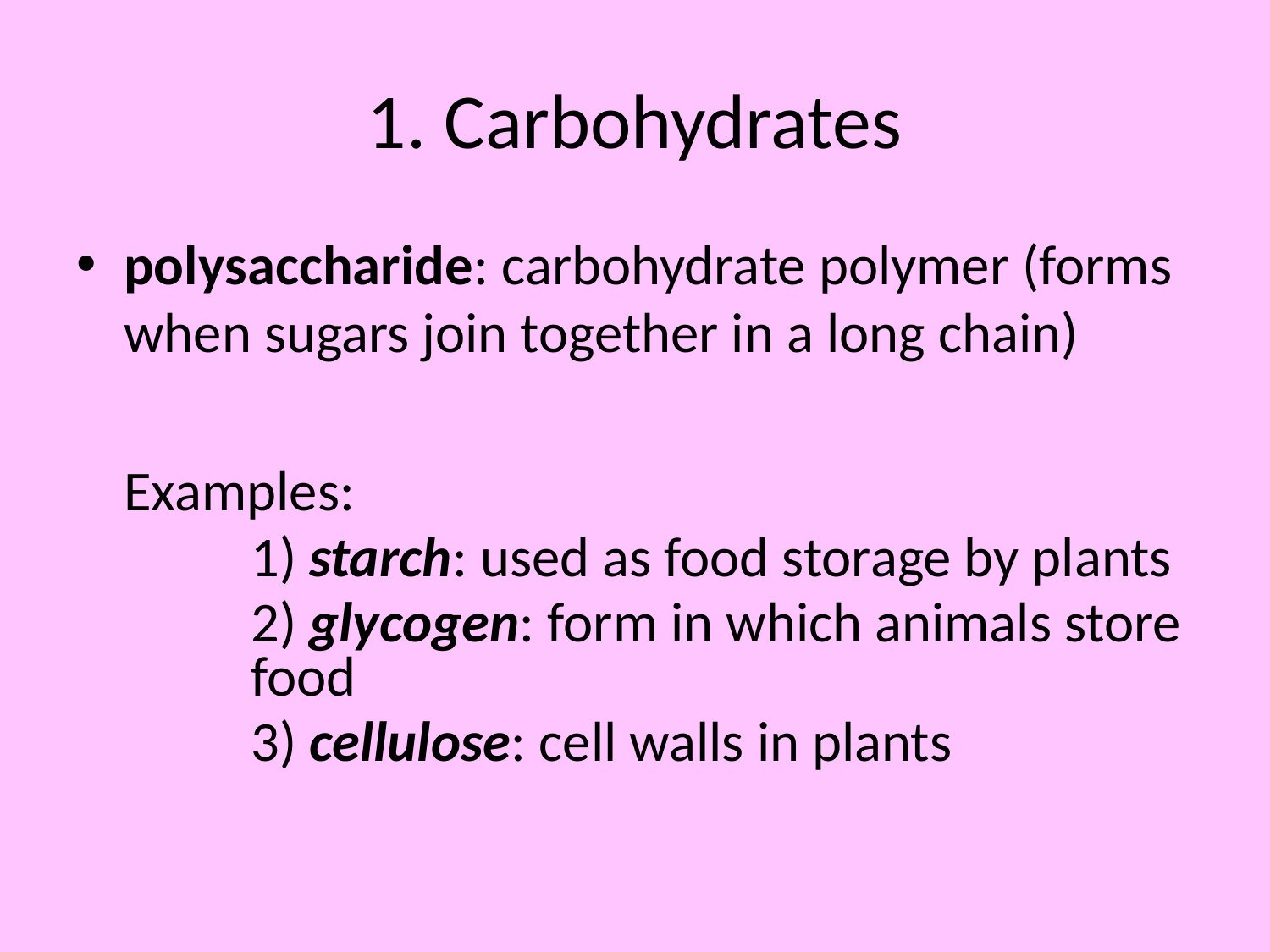

# 1. Carbohydrates
polysaccharide: carbohydrate polymer (forms when sugars join together in a long chain)

	Examples:
		1) starch: used as food storage by plants
		2) glycogen: form in which animals store 	food
		3) cellulose: cell walls in plants